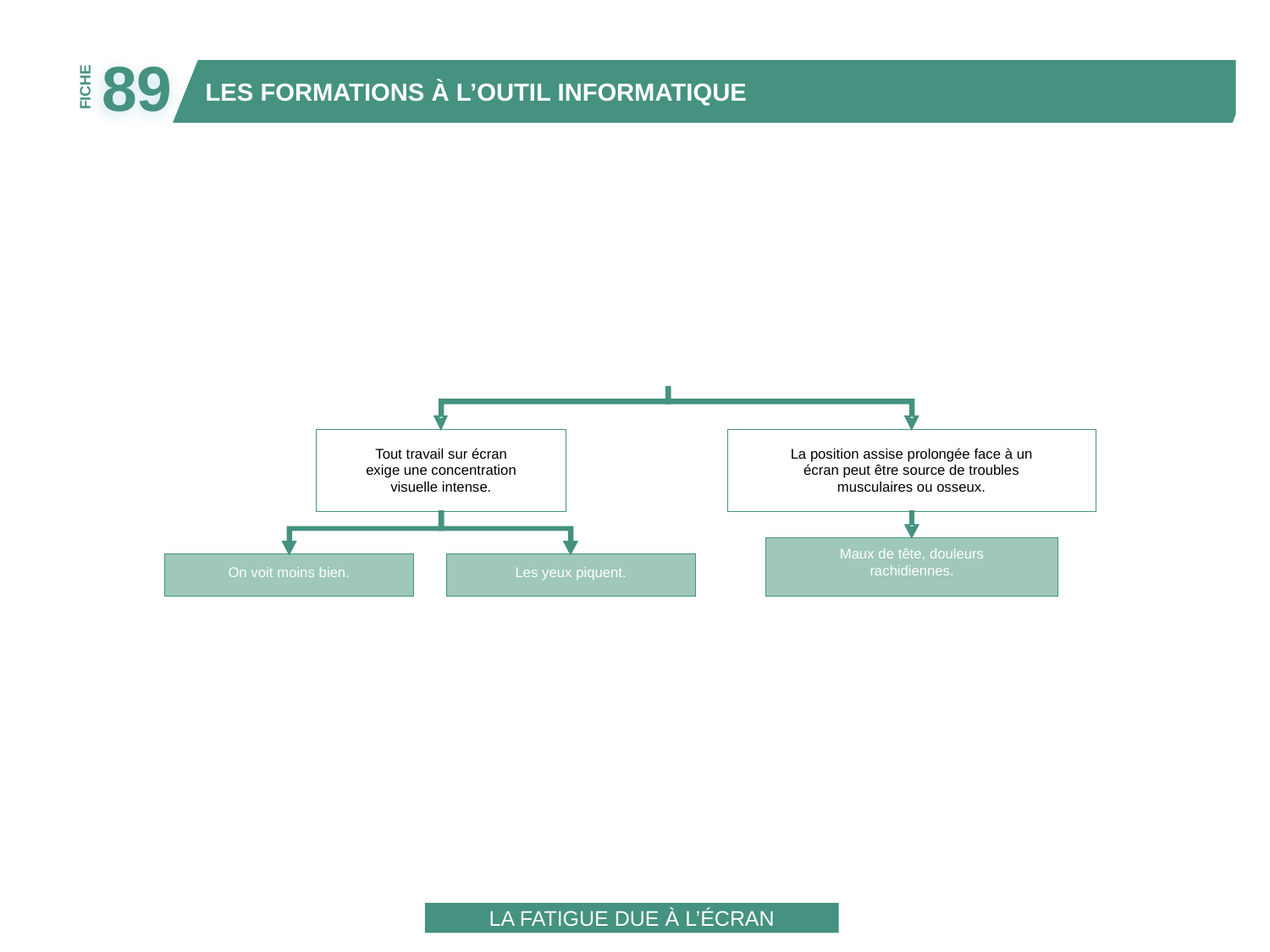

89

LES FORMATIONS À L’OUTIL INFORMATIQUE
FICHE

Tout travail sur écran
exige une concentration
visuelle intense.
La position assise prolongée face à un
écran peut être source de troubles
musculaires ou osseux.

Maux de tête, douleurs
rachidiennes.

On voit moins bien.
Les yeux piquent.
LA FATIGUE DUE À L’ÉCRAN